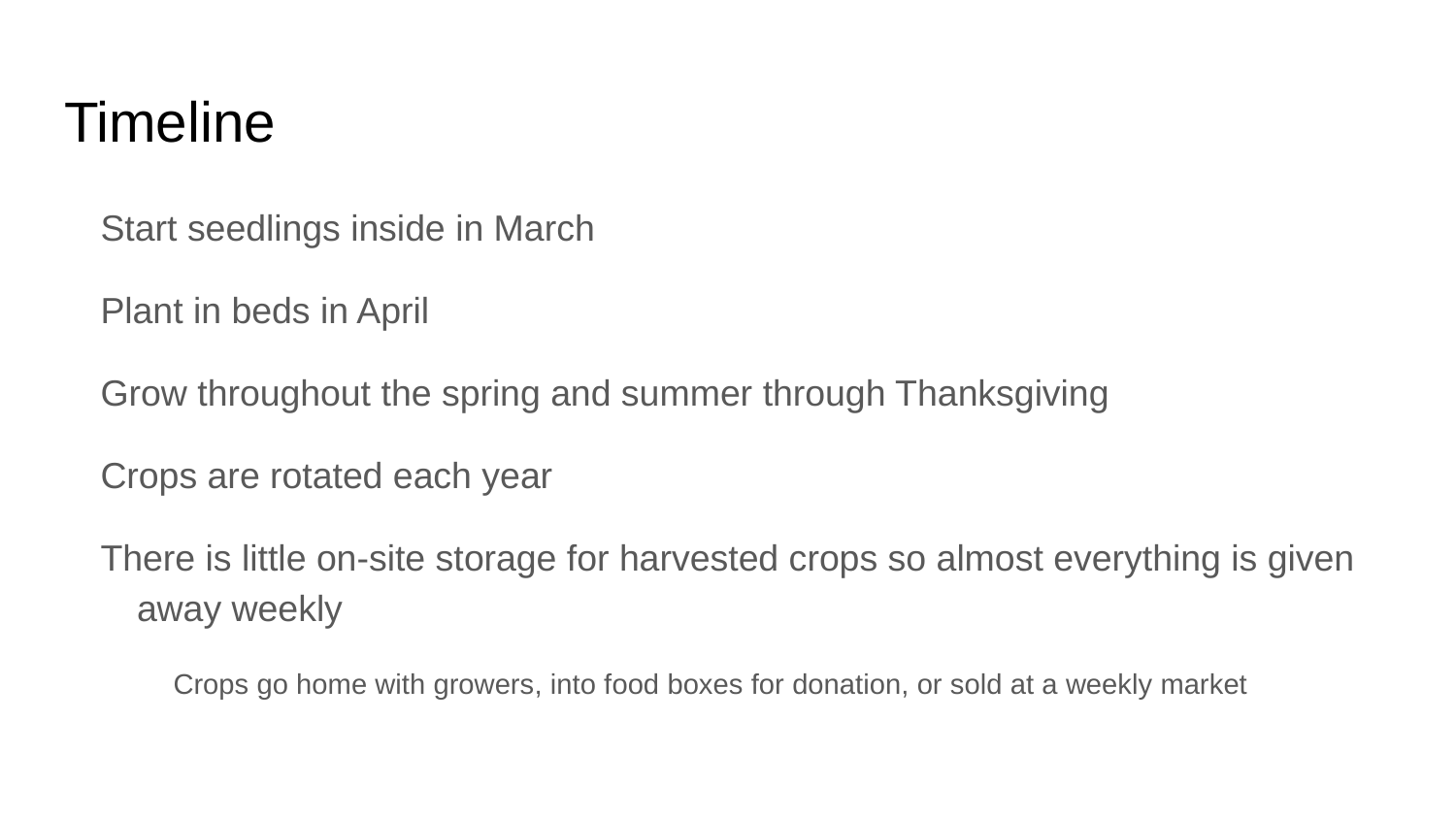

# Timeline
Start seedlings inside in March
Plant in beds in April
Grow throughout the spring and summer through Thanksgiving
Crops are rotated each year
There is little on-site storage for harvested crops so almost everything is given away weekly
Crops go home with growers, into food boxes for donation, or sold at a weekly market